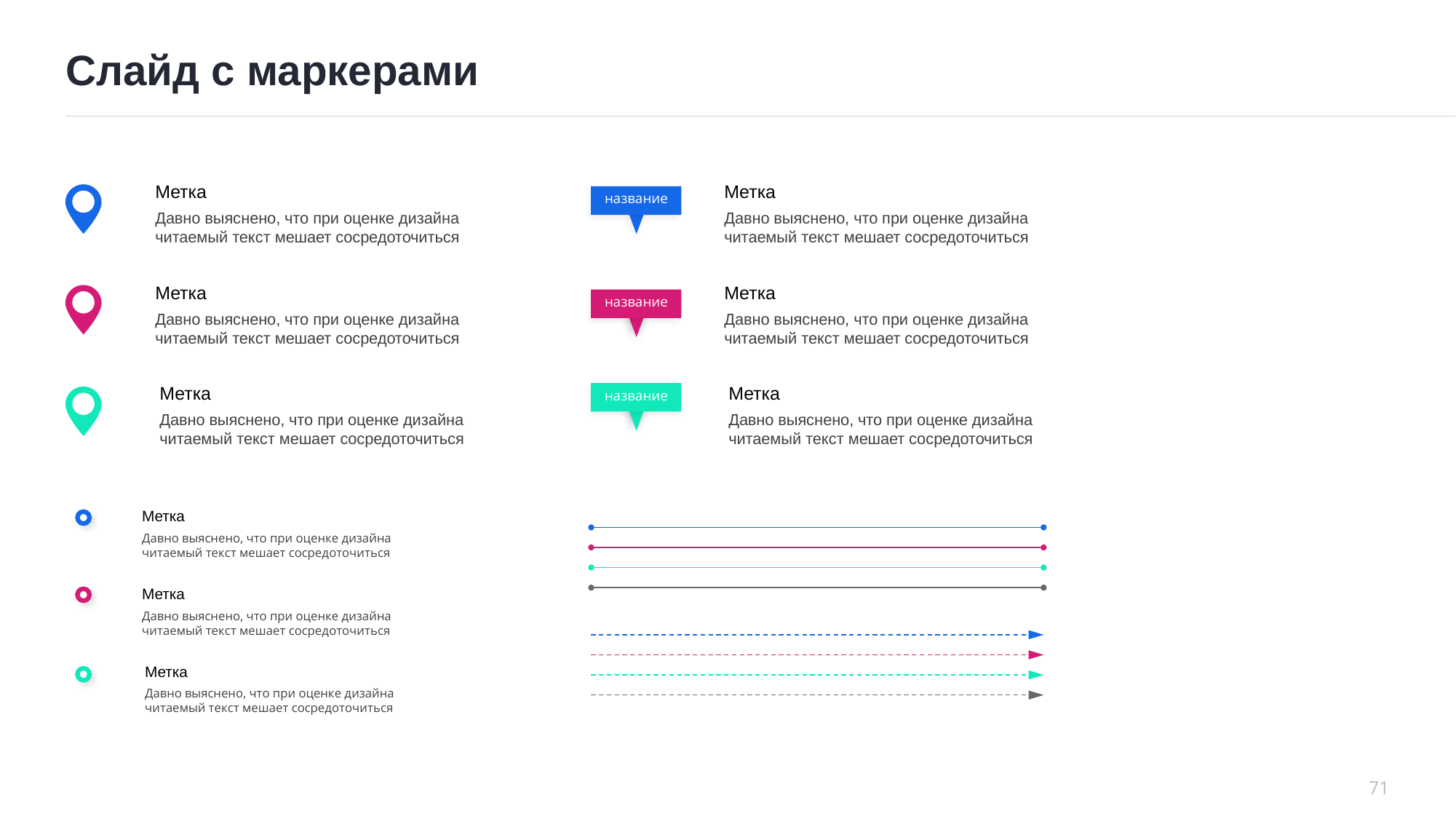

# Слайд с маркерами
Метка
Давно выяснено, что при оценке дизайна
читаемый текст мешает сосредоточиться

Метка
Давно выяснено, что при оценке дизайна
читаемый текст мешает сосредоточиться

Метка
Давно выяснено, что при оценке дизайна
читаемый текст мешает сосредоточиться

Метка
Давно выяснено, что при оценке дизайна
читаемый текст мешает сосредоточиться
название

Метка
Давно выяснено, что при оценке дизайна
читаемый текст мешает сосредоточиться
название

Метка
Давно выяснено, что при оценке дизайна
читаемый текст мешает сосредоточиться
название

Метка
Давно выяснено, что при оценке дизайна
читаемый текст мешает сосредоточиться

Метка
Давно выяснено, что при оценке дизайна
читаемый текст мешает сосредоточиться

Метка
Давно выяснено, что при оценке дизайна
читаемый текст мешает сосредоточиться

71